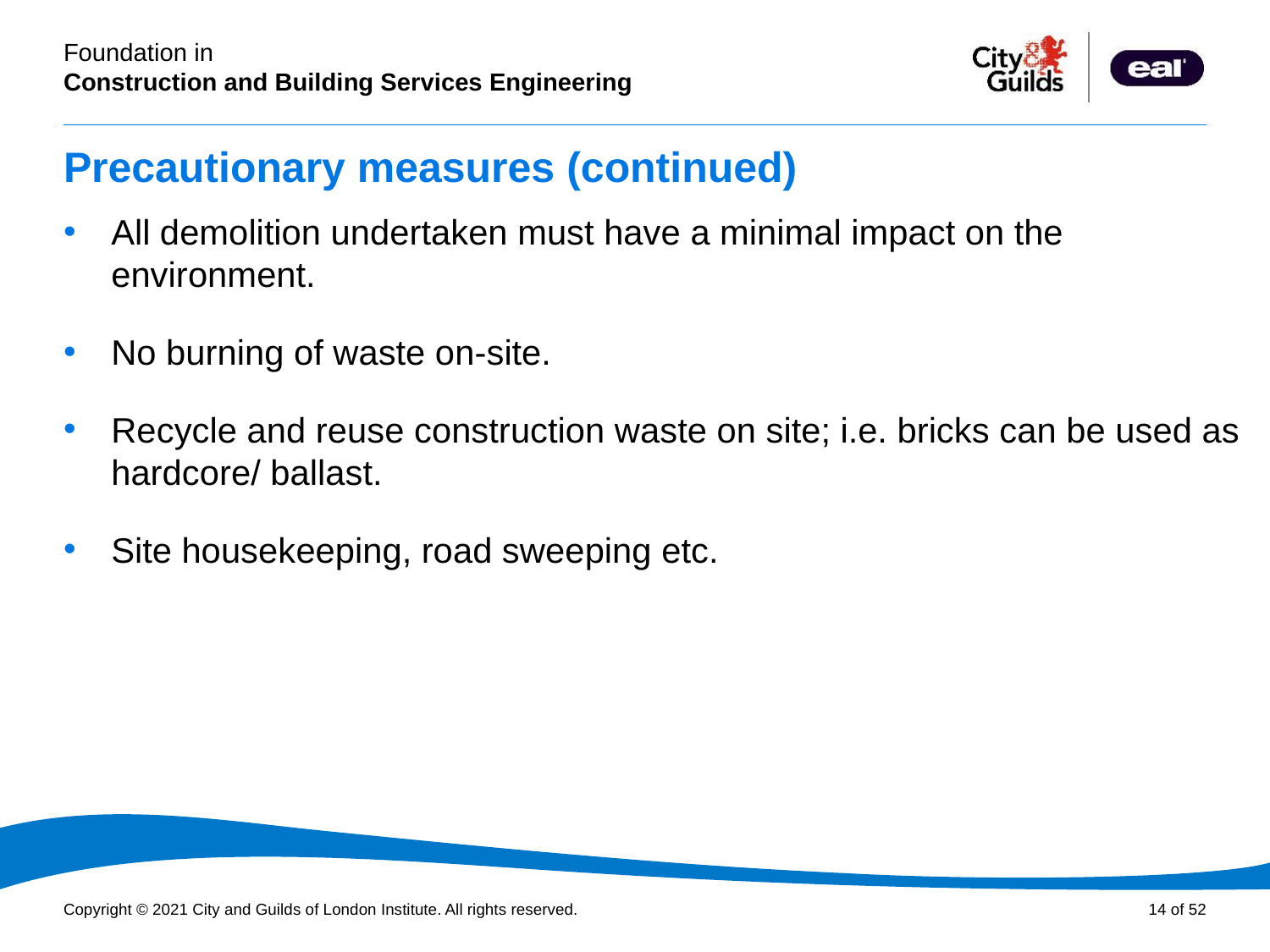

# Precautionary measures (continued)
All demolition undertaken must have a minimal impact on the environment.
No burning of waste on-site.
Recycle and reuse construction waste on site; i.e. bricks can be used as hardcore/ ballast.
Site housekeeping, road sweeping etc.